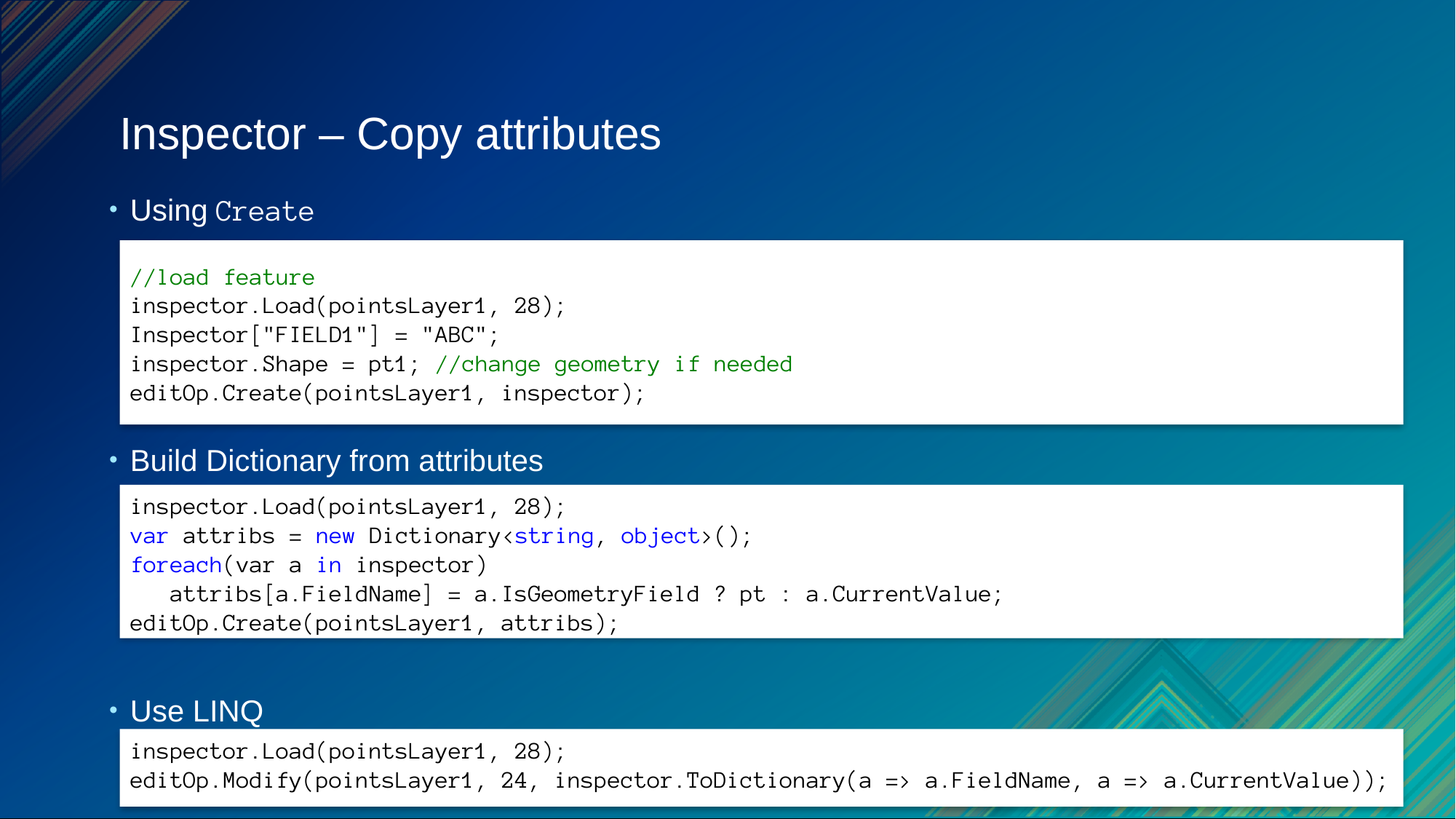

# Inspector – Copy attributes
Using Create

Build Dictionary from attributes

Use LINQ

//load feature
inspector.Load(pointsLayer1, 28);
Inspector["FIELD1"] = "ABC";
inspector.Shape = pt1; //change geometry if needed
editOp.Create(pointsLayer1, inspector);
inspector.Load(pointsLayer1, 28);
var attribs = new Dictionary<string, object>();
foreach(var a in inspector)
   attribs[a.FieldName] = a.IsGeometryField ? pt : a.CurrentValue;
editOp.Create(pointsLayer1, attribs);

inspector.Load(pointsLayer1, 28);
editOp.Modify(pointsLayer1, 24, inspector.ToDictionary(a => a.FieldName, a => a.CurrentValue));